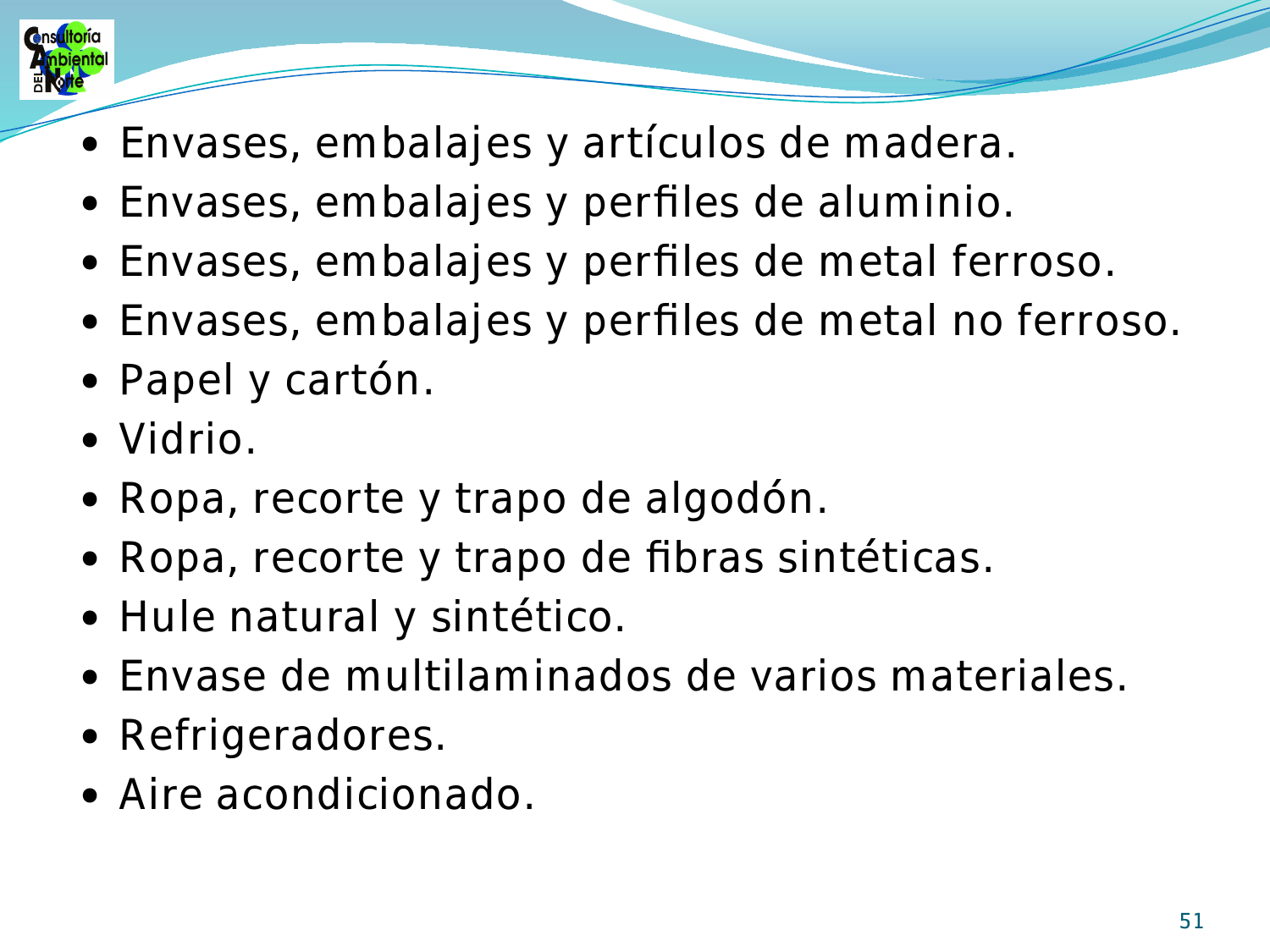

• Envases, embalajes y artículos de madera.
• Envases, embalajes y perfiles de aluminio.
• Envases, embalajes y perfiles de metal ferroso.
• Envases, embalajes y perfiles de metal no ferroso.
• Papel y cartón.
• Vidrio.
• Ropa, recorte y trapo de algodón.
• Ropa, recorte y trapo de fibras sintéticas.
• Hule natural y sintético.
• Envase de multilaminados de varios materiales.
• Refrigeradores.
• Aire acondicionado.

51